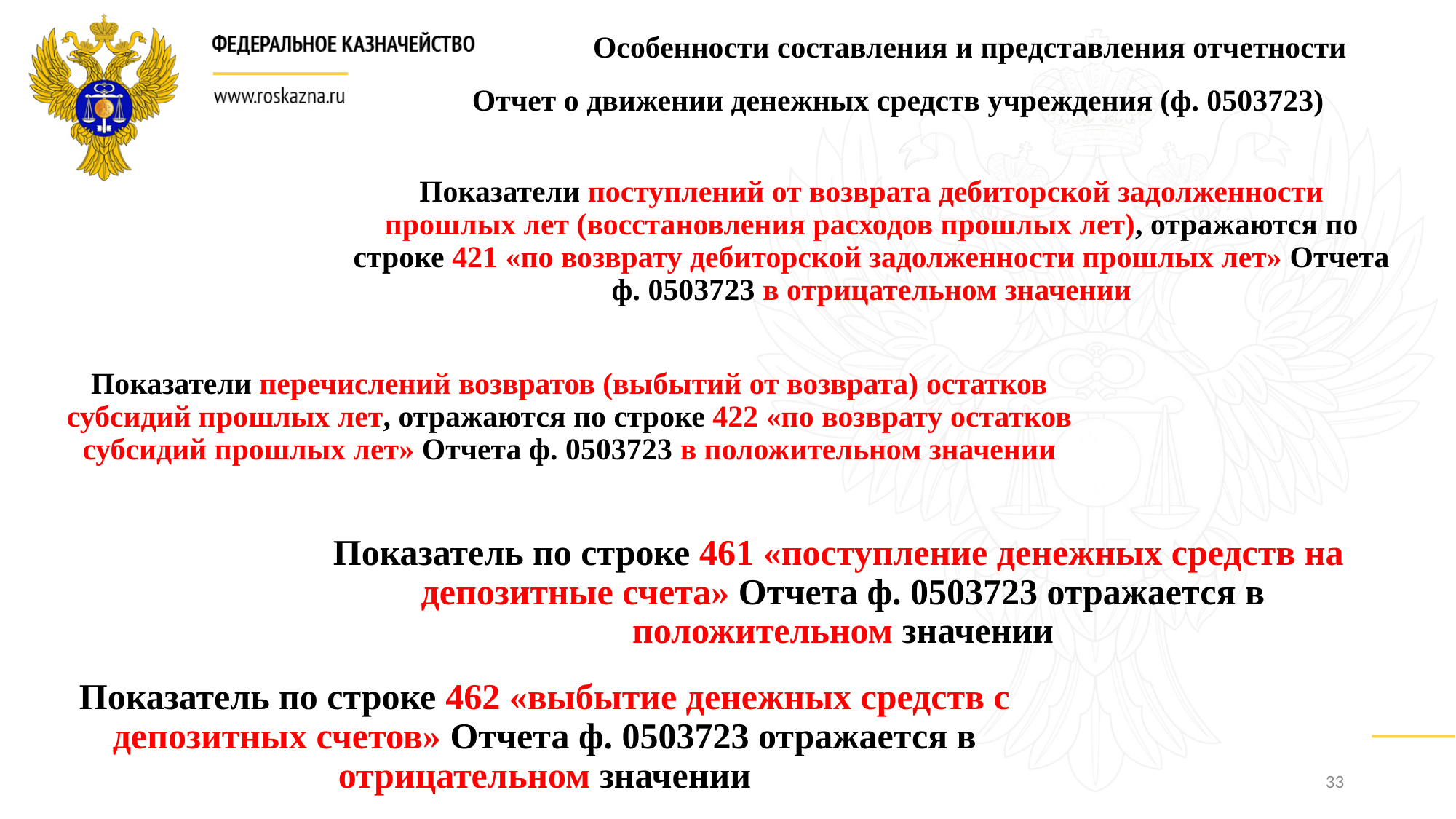

Особенности составления и представления отчетности
# Отчет о движении денежных средств учреждения (ф. 0503723)
Показатели поступлений от возврата дебиторской задолженности прошлых лет (восстановления расходов прошлых лет), отражаются по строке 421 «по возврату дебиторской задолженности прошлых лет» Отчета ф. 0503723 в отрицательном значении
Показатели перечислений возвратов (выбытий от возврата) остатков субсидий прошлых лет, отражаются по строке 422 «по возврату остатков субсидий прошлых лет» Отчета ф. 0503723 в положительном значении
Показатель по строке 461 «поступление денежных средств на  депозитные счета» Отчета ф. 0503723 отражается в положительном значении
Показатель по строке 462 «выбытие денежных средств с депозитных счетов» Отчета ф. 0503723 отражается в отрицательном значении
33